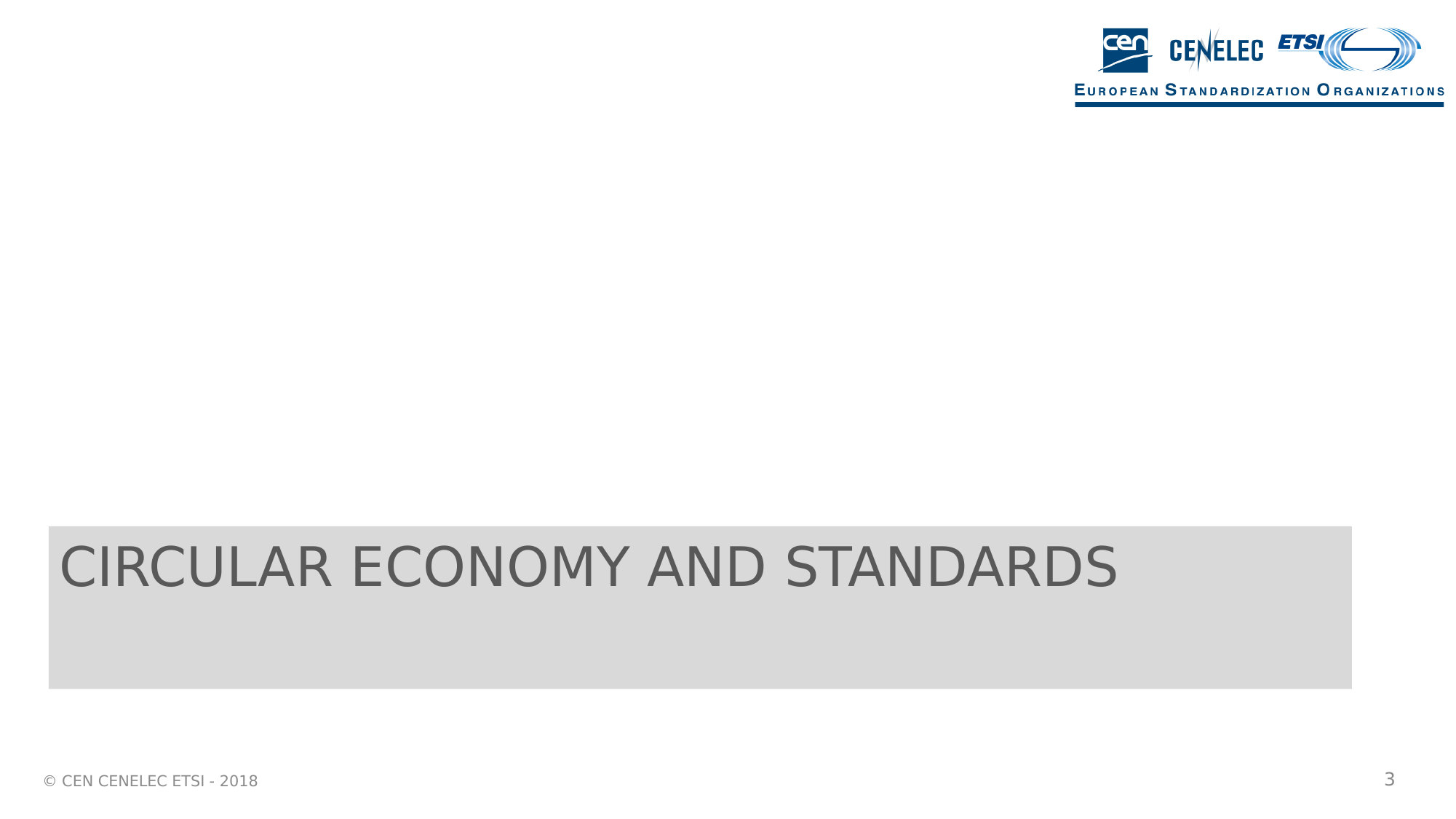

# Circular Economy and Standards
3
© CEN CENELEC ETSI - 2018